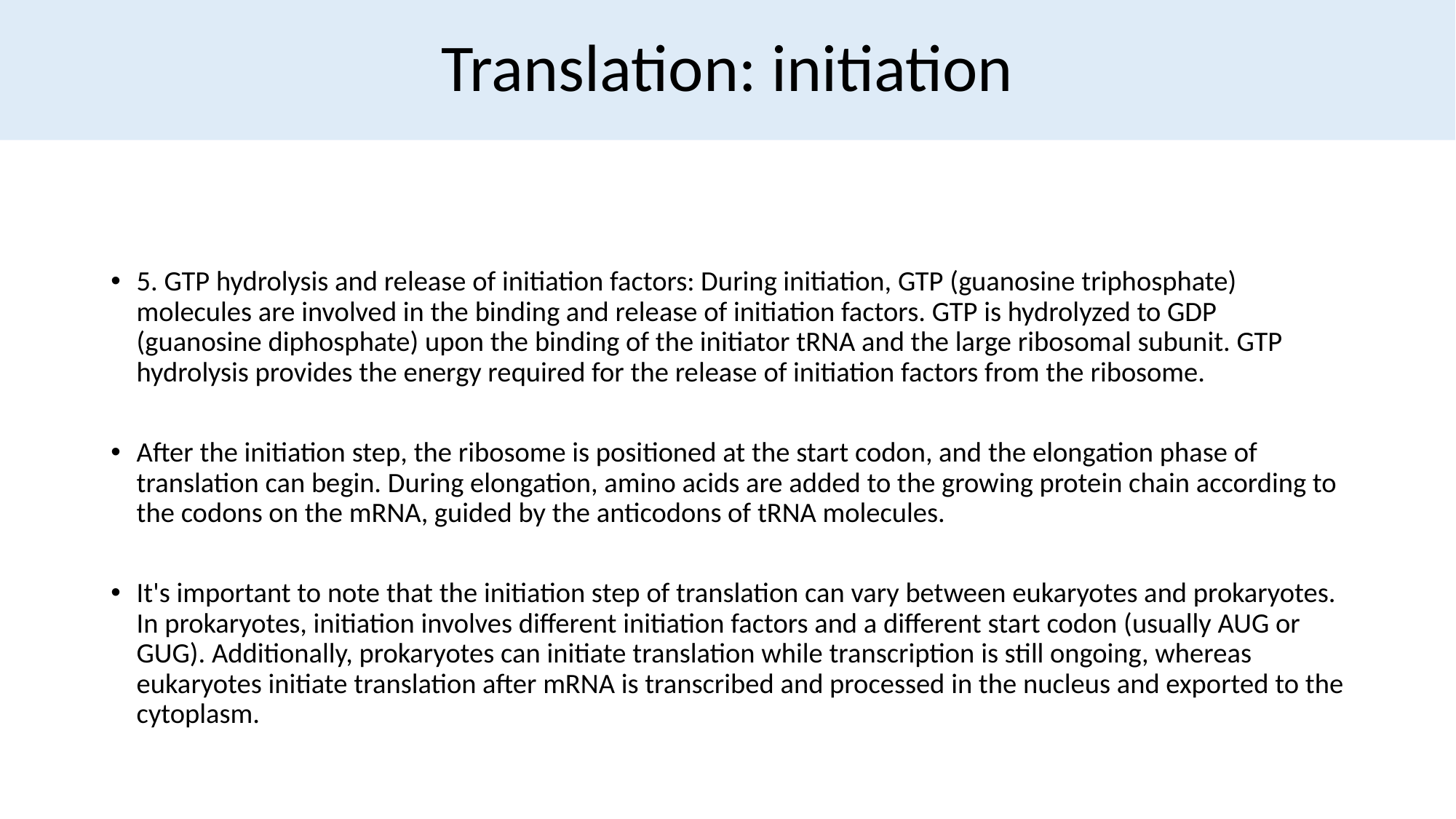

Translation: initiation

5. GTP hydrolysis and release of initiation factors: During initiation, GTP (guanosine triphosphate) molecules are involved in the binding and release of initiation factors. GTP is hydrolyzed to GDP (guanosine diphosphate) upon the binding of the initiator tRNA and the large ribosomal subunit. GTP hydrolysis provides the energy required for the release of initiation factors from the ribosome.

After the initiation step, the ribosome is positioned at the start codon, and the elongation phase of translation can begin. During elongation, amino acids are added to the growing protein chain according to the codons on the mRNA, guided by the anticodons of tRNA molecules.

It's important to note that the initiation step of translation can vary between eukaryotes and prokaryotes. In prokaryotes, initiation involves different initiation factors and a different start codon (usually AUG or GUG). Additionally, prokaryotes can initiate translation while transcription is still ongoing, whereas eukaryotes initiate translation after mRNA is transcribed and processed in the nucleus and exported to the cytoplasm.